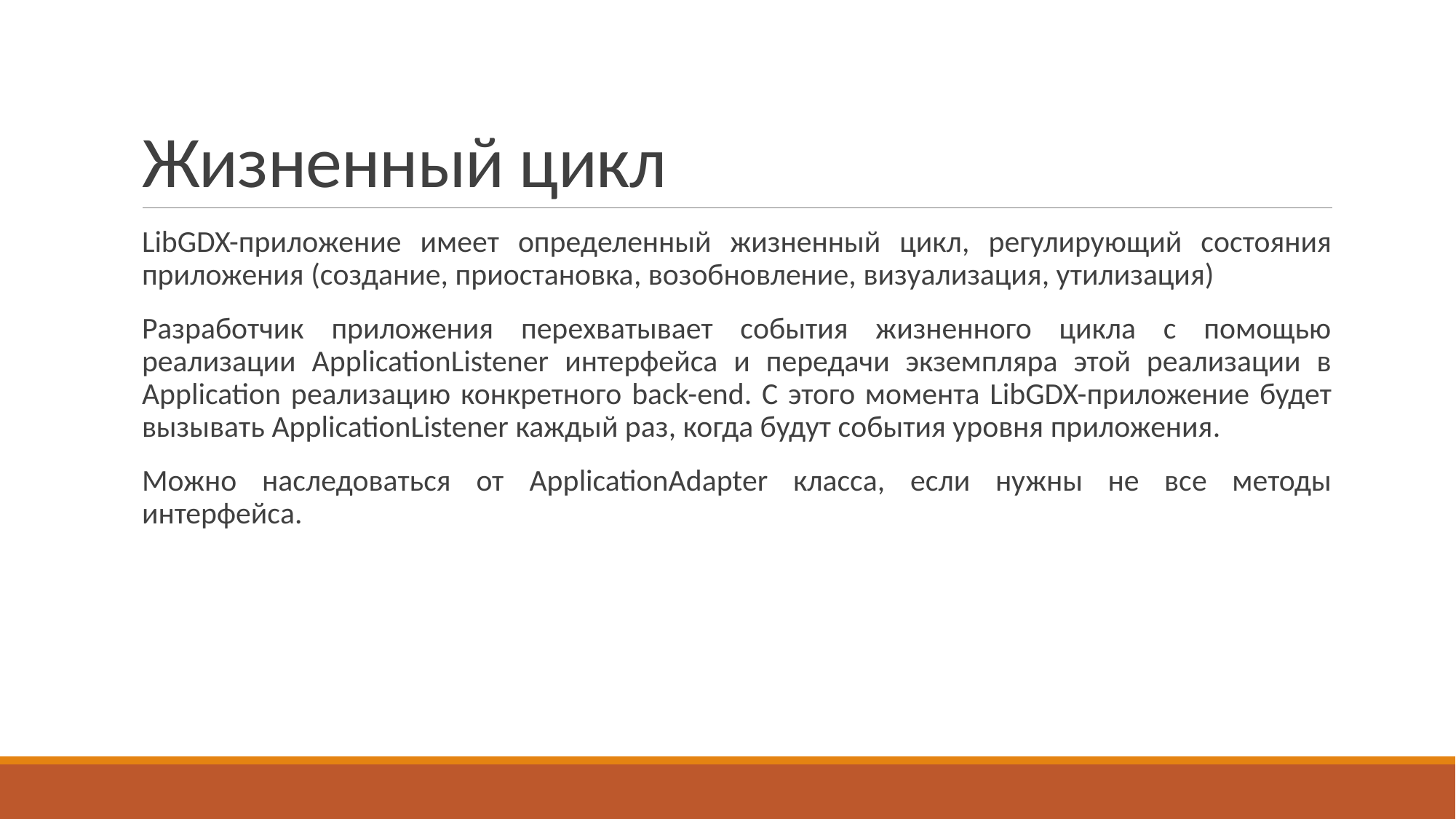

# Жизненный цикл
LibGDX-приложение имеет определенный жизненный цикл, регулирующий состояния приложения (создание, приостановка, возобновление, визуализация, утилизация)
Разработчик приложения перехватывает события жизненного цикла с помощью реализации ApplicationListener интерфейса и передачи экземпляра этой реализации в Application реализацию конкретного back-end. С этого момента LibGDX-приложение будет вызывать ApplicationListener каждый раз, когда будут события уровня приложения.
Можно наследоваться от ApplicationAdapter класса, если нужны не все методы интерфейса.